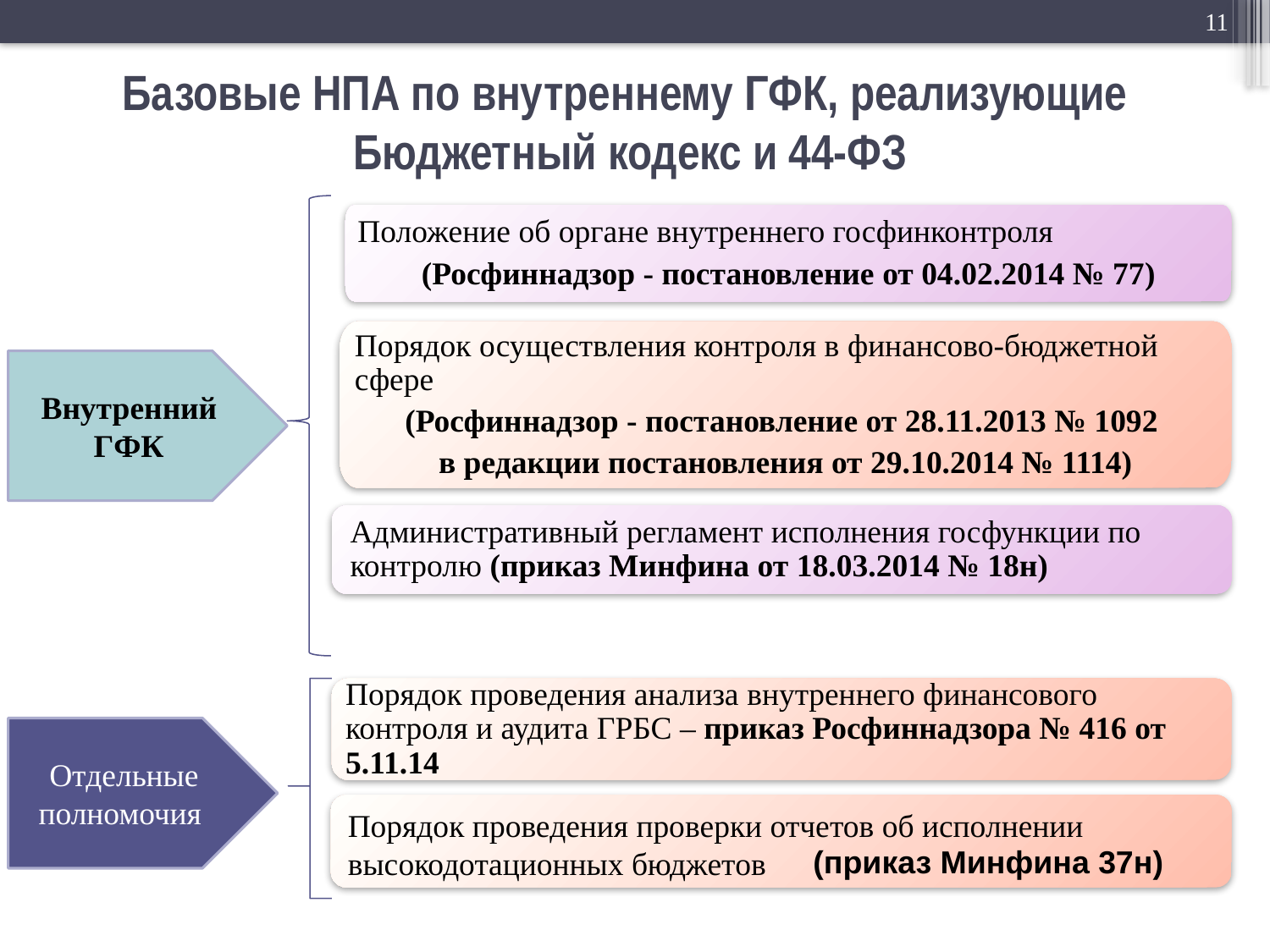

11
Базовые НПА по внутреннему ГФК, реализующие  Бюджетный кодекс и 44-ФЗ

Положение об органе внутреннего госфинконтроля
(Росфиннадзор - постановление от 04.02.2014 № 77)
Порядок осуществления контроля в финансово-бюджетной сфере
(Росфиннадзор - постановление от 28.11.2013 № 1092
в редакции постановления от 29.10.2014 № 1114)
Внутренний
ГФК
Административный регламент исполнения госфункции по контролю (приказ Минфина от 18.03.2014 № 18н)

Порядок проведения анализа внутреннего финансового контроля и аудита ГРБС – приказ Росфиннадзора № 416 от 5.11.14
Отдельные
полномочия

Порядок проведения проверки отчетов об исполнении высокодотационных бюджетов
(приказ Минфина 37н)